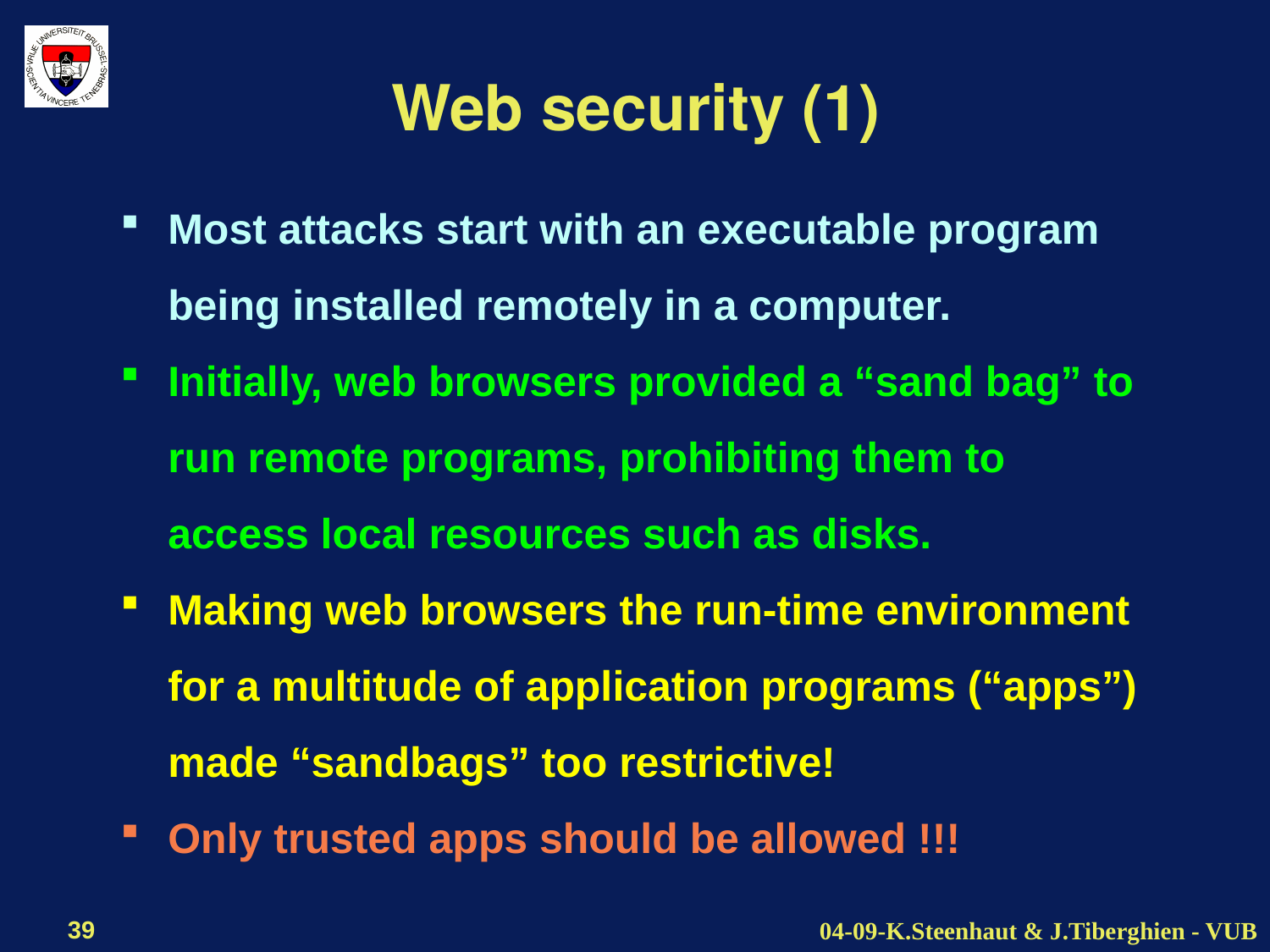

# Web security (1)
Most attacks start with an executable program being installed remotely in a computer.
Initially, web browsers provided a “sand bag” to run remote programs, prohibiting them to access local resources such as disks.
Making web browsers the run-time environment for a multitude of application programs (“apps”) made “sandbags” too restrictive!
Only trusted apps should be allowed !!!

39